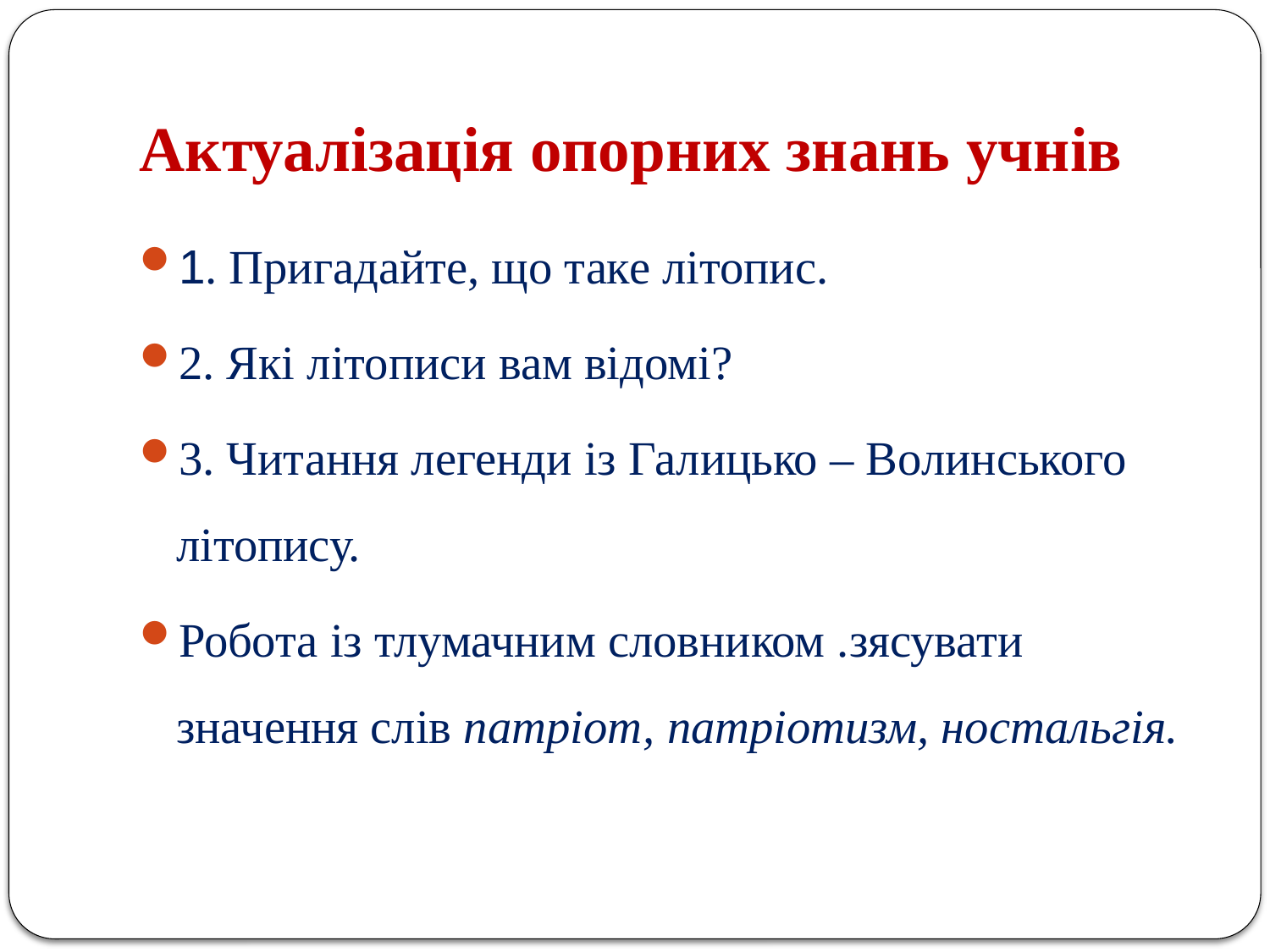

# Актуалізація опорних знань учнів
1. Пригадайте, що таке літопис.
2. Які літописи вам відомі?
3. Читання легенди із Галицько – Волинського літопису.
Робота із тлумачним словником .зясувати значення слів патріот, патріотизм, ностальгія.